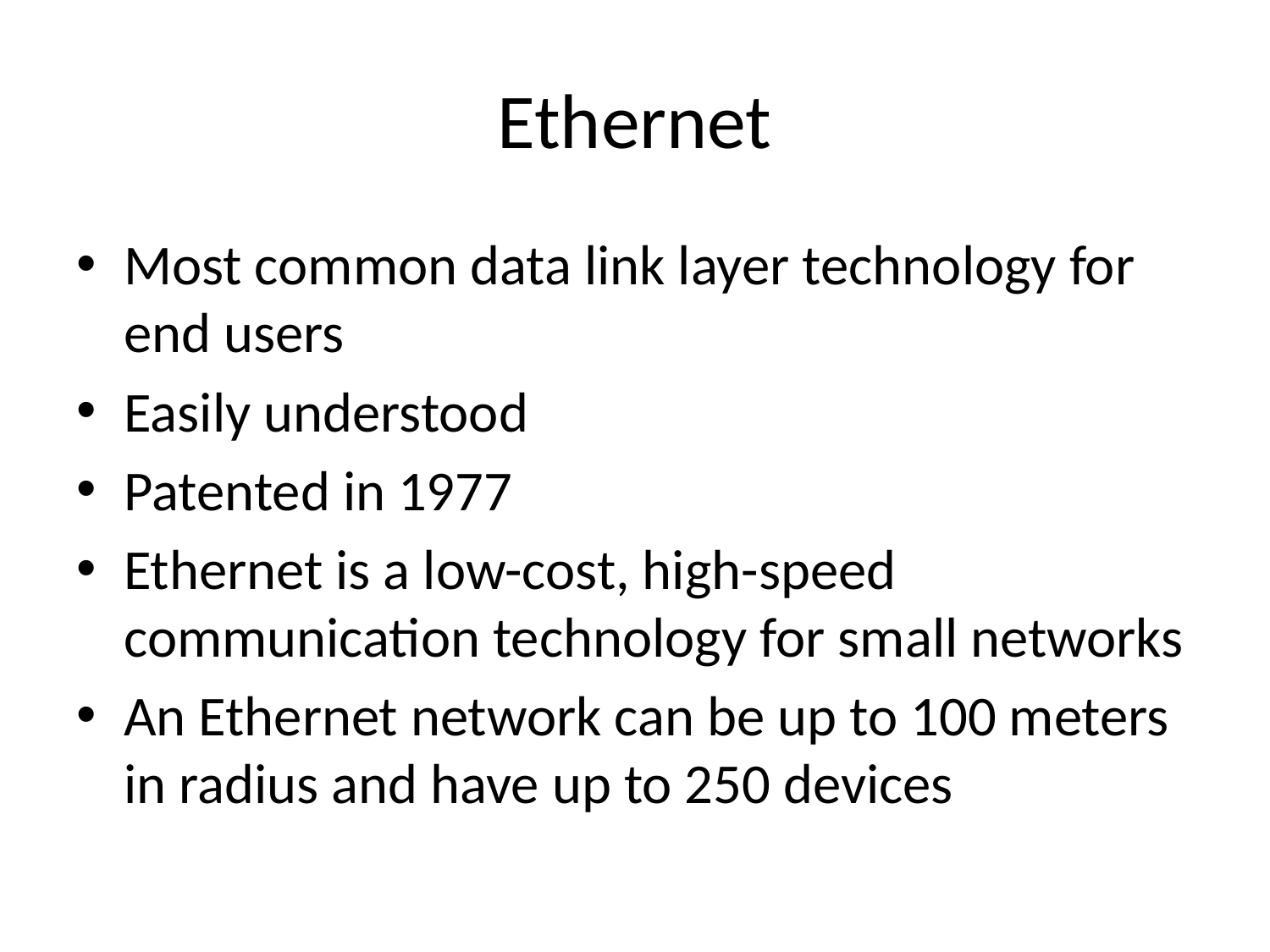

# Ethernet
Most common data link layer technology for end users
Easily understood
Patented in 1977
Ethernet is a low-cost, high-speed communication technology for small networks
An Ethernet network can be up to 100 meters in radius and have up to 250 devices